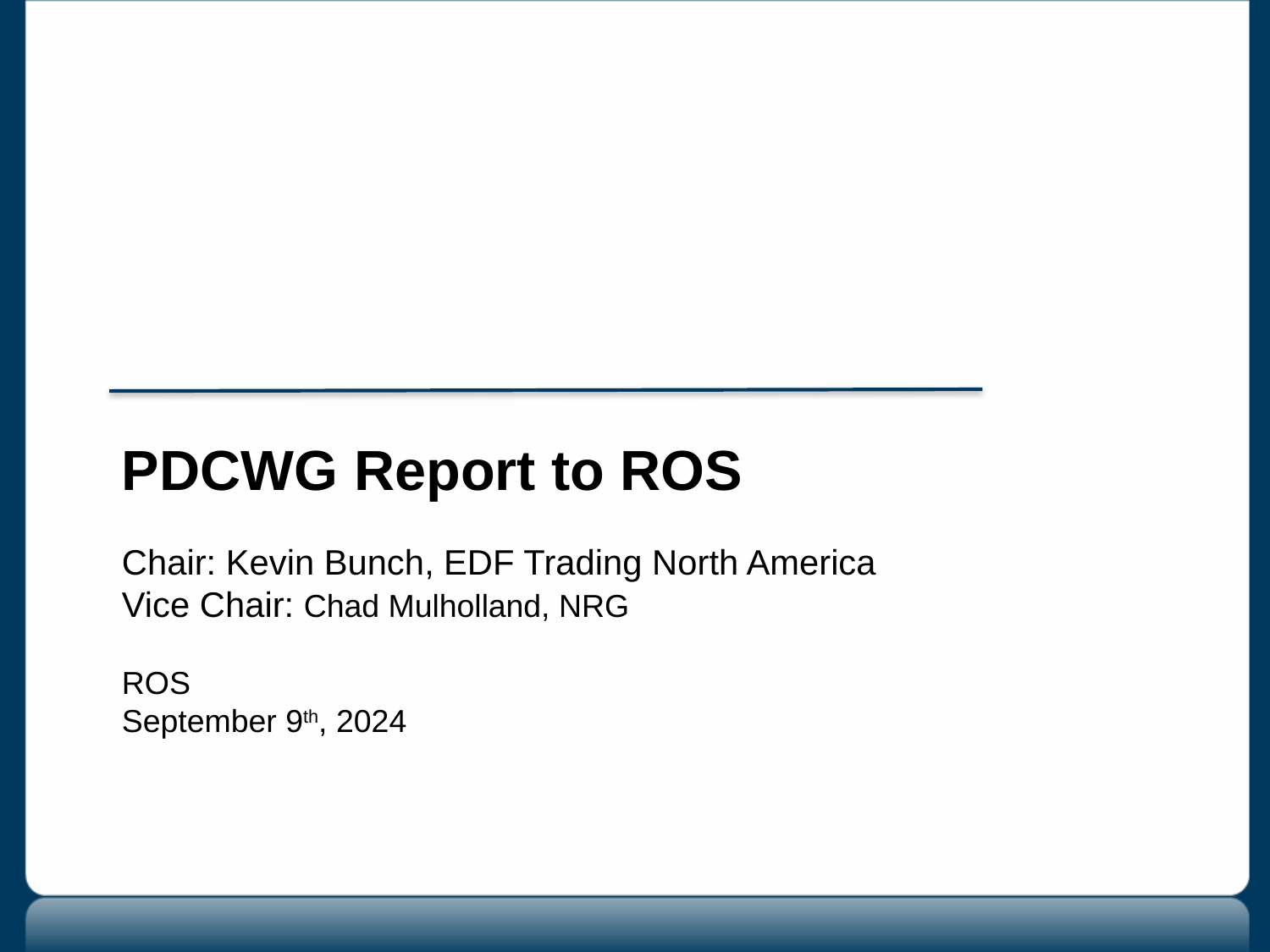

PDCWG Report to ROS

Chair: Kevin Bunch, EDF Trading North America
Vice Chair: Chad Mulholland, NRG

ROS
September 9th, 2024